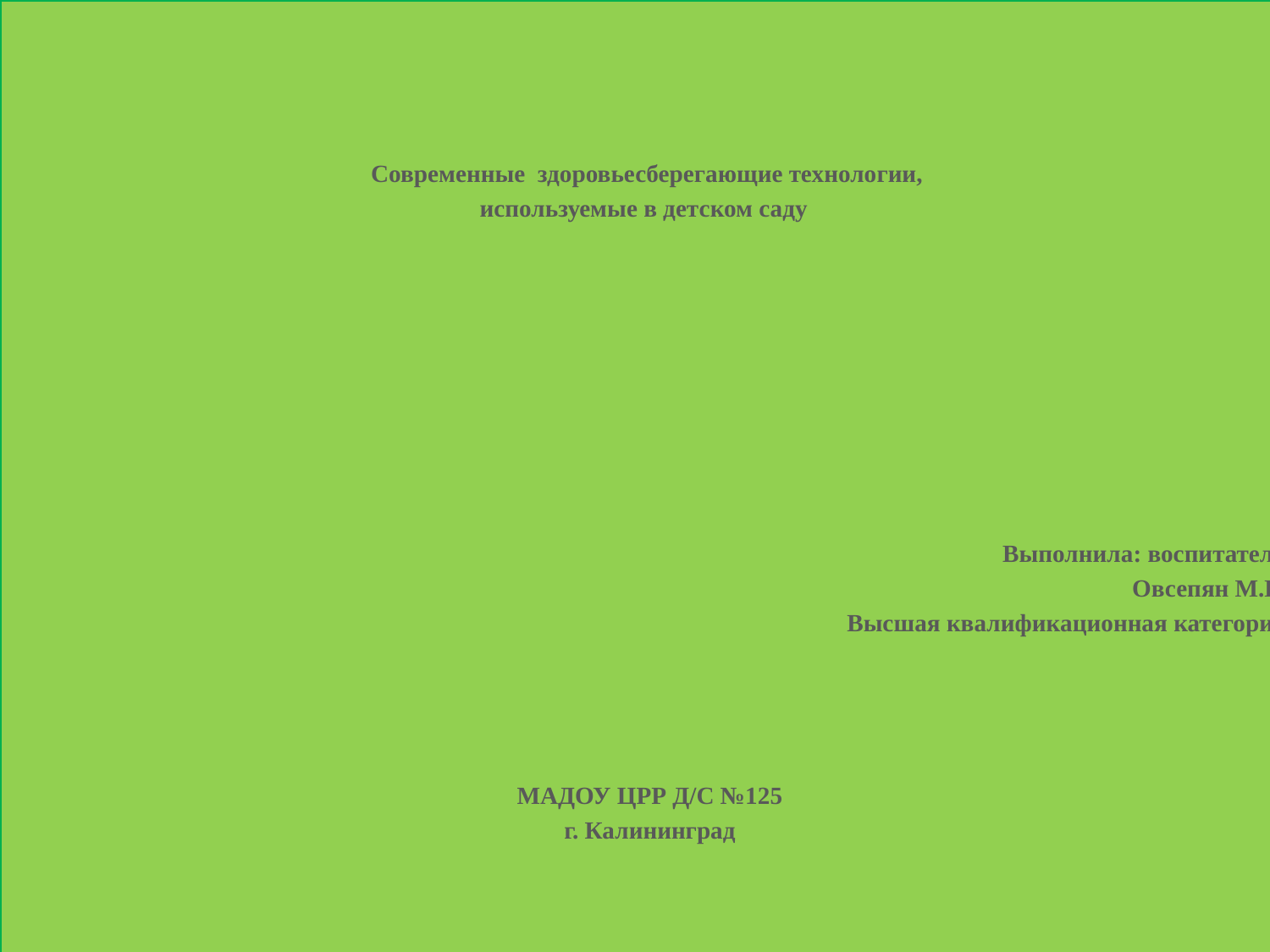

Современные  здоровьесберегающие технологии,
используемые в детском саду

Выполнила: воспитатель
                          Овсепян М.Б.
Высшая квалификационная категория

МАДОУ ЦРР Д/С №125
г. Калининград

#